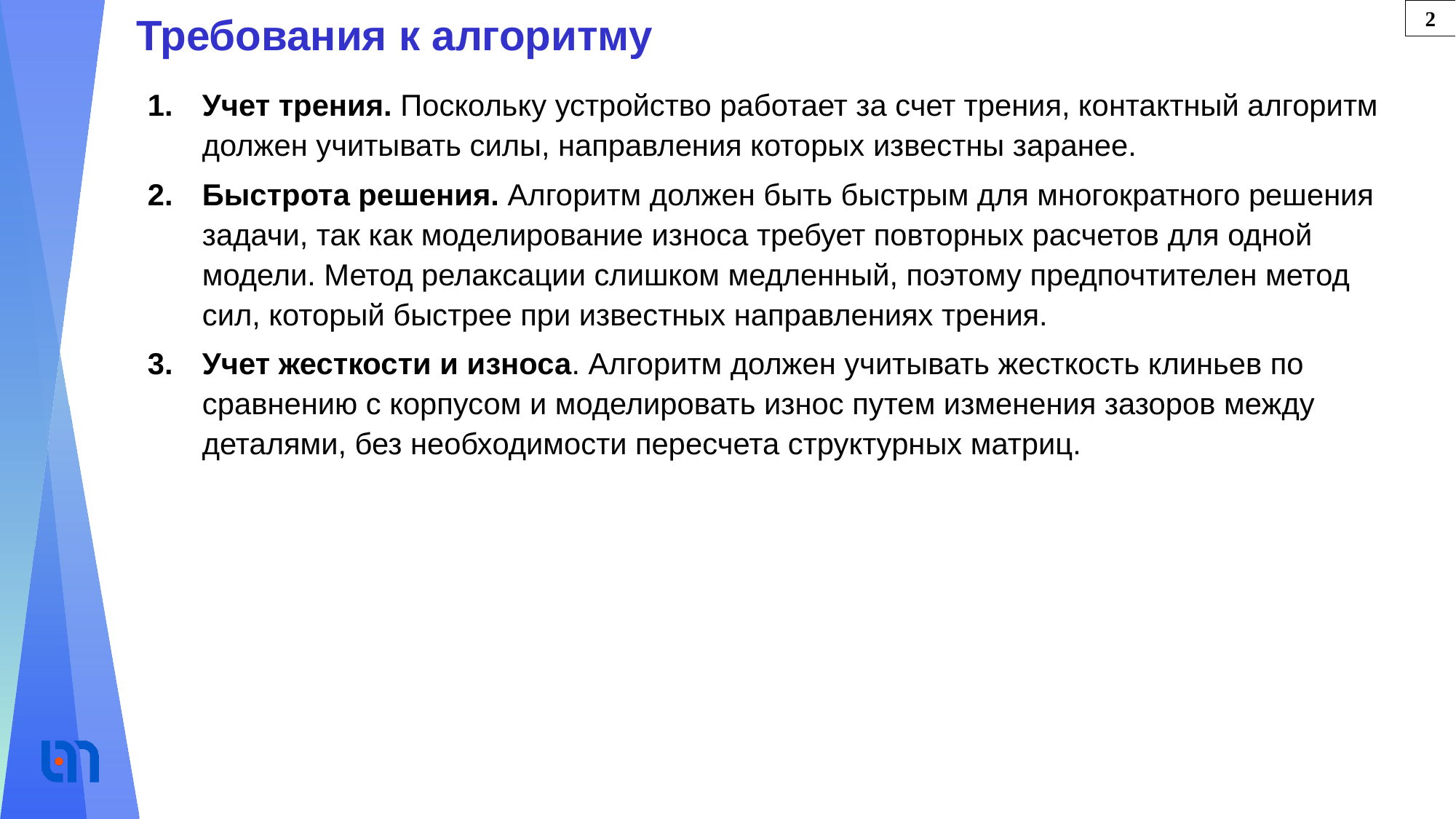

2
Требования к алгоритму
Учет трения. Поскольку устройство работает за счет трения, контактный алгоритм должен учитывать силы, направления которых известны заранее.
Быстрота решения. Алгоритм должен быть быстрым для многократного решения задачи, так как моделирование износа требует повторных расчетов для одной модели. Метод релаксации слишком медленный, поэтому предпочтителен метод сил, который быстрее при известных направлениях трения.
Учет жесткости и износа. Алгоритм должен учитывать жесткость клиньев по сравнению с корпусом и моделировать износ путем изменения зазоров между деталями, без необходимости пересчета структурных матриц.